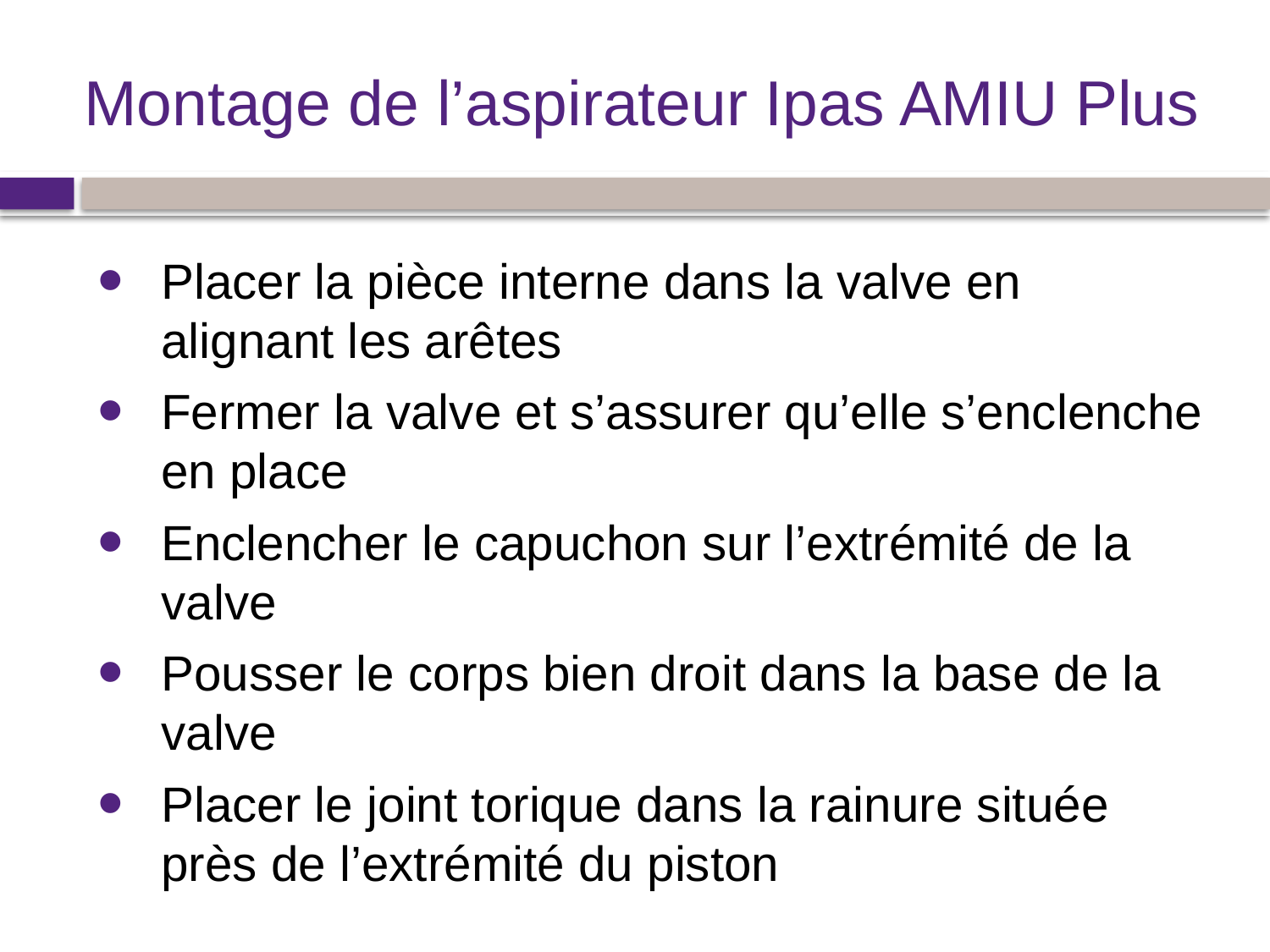

# Montage de l’aspirateur Ipas AMIU Plus
Placer la pièce interne dans la valve en alignant les arêtes
Fermer la valve et s’assurer qu’elle s’enclenche en place
Enclencher le capuchon sur l’extrémité de la valve
Pousser le corps bien droit dans la base de la valve
Placer le joint torique dans la rainure située près de l’extrémité du piston